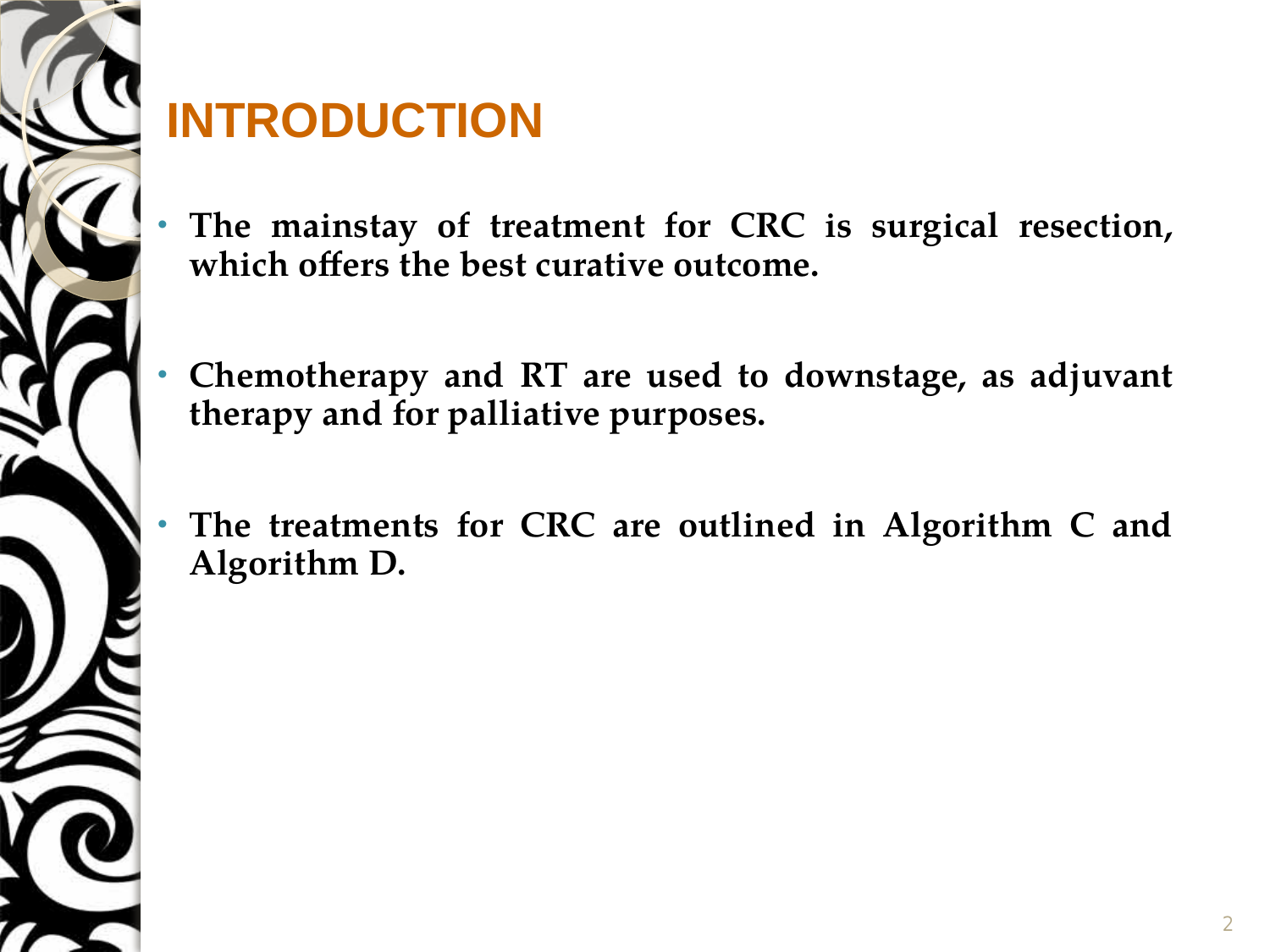

# INTRODUCTION
The mainstay of treatment for CRC is surgical resection, which offers the best curative outcome.

Chemotherapy and RT are used to downstage, as adjuvant therapy and for palliative purposes.

The treatments for CRC are outlined in Algorithm C and Algorithm D.
2